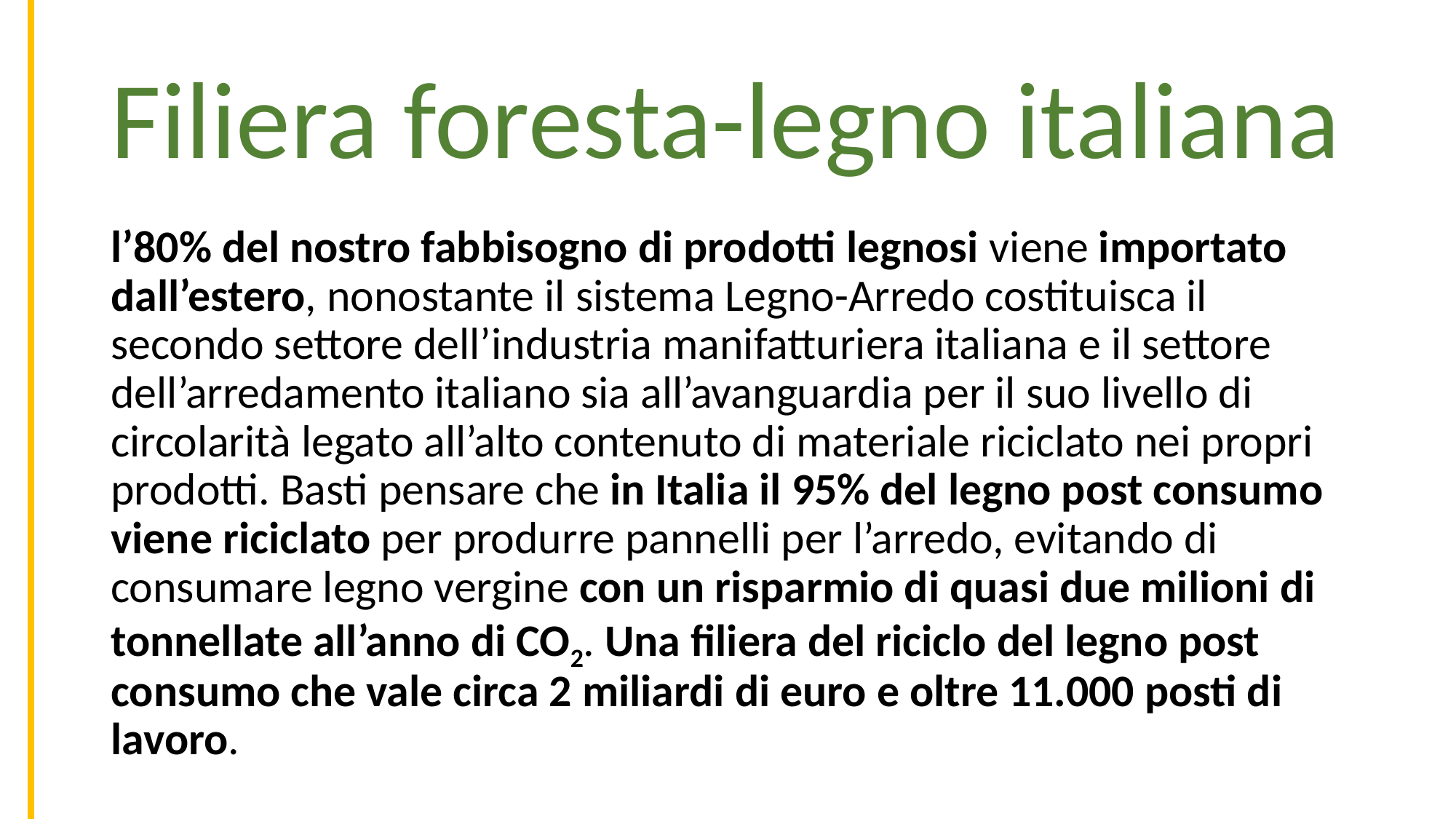

Filiera foresta-legno italiana
l’80% del nostro fabbisogno di prodotti legnosi viene importato dall’estero, nonostante il sistema Legno-Arredo costituisca il secondo settore dell’industria manifatturiera italiana e il settore dell’arredamento italiano sia all’avanguardia per il suo livello di circolarità legato all’alto contenuto di materiale riciclato nei propri prodotti. Basti pensare che in Italia il 95% del legno post consumo viene riciclato per produrre pannelli per l’arredo, evitando di consumare legno vergine con un risparmio di quasi due milioni di tonnellate all’anno di CO2. Una filiera del riciclo del legno post consumo che vale circa 2 miliardi di euro e oltre 11.000 posti di lavoro.